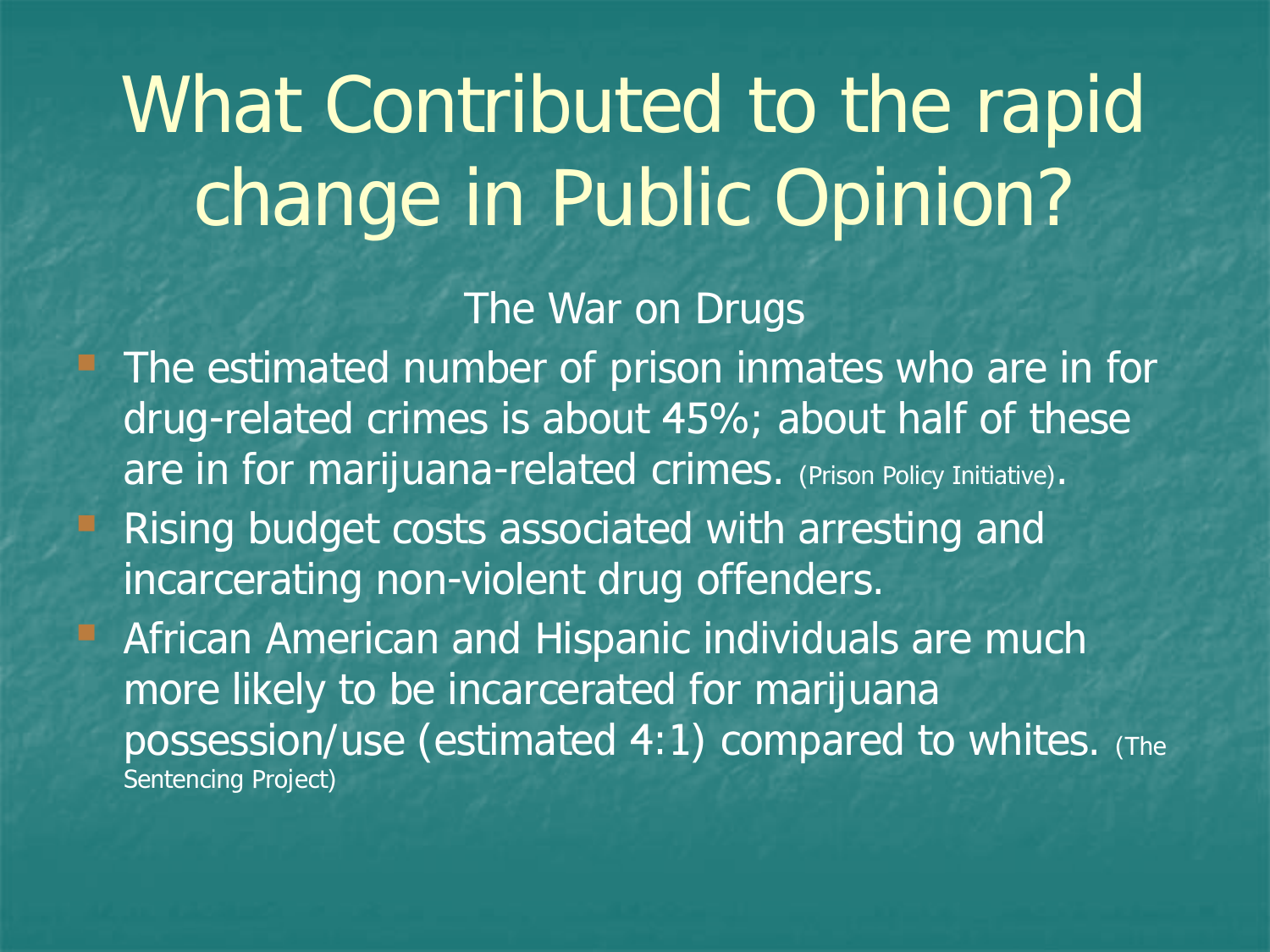

# What Contributed to the rapid change in Public Opinion?
The War on Drugs
The estimated number of prison inmates who are in for drug-related crimes is about 45%; about half of these are in for marijuana-related crimes. (Prison Policy Initiative).
Rising budget costs associated with arresting and incarcerating non-violent drug offenders.
African American and Hispanic individuals are much more likely to be incarcerated for marijuana possession/use (estimated 4:1) compared to whites. (The Sentencing Project)